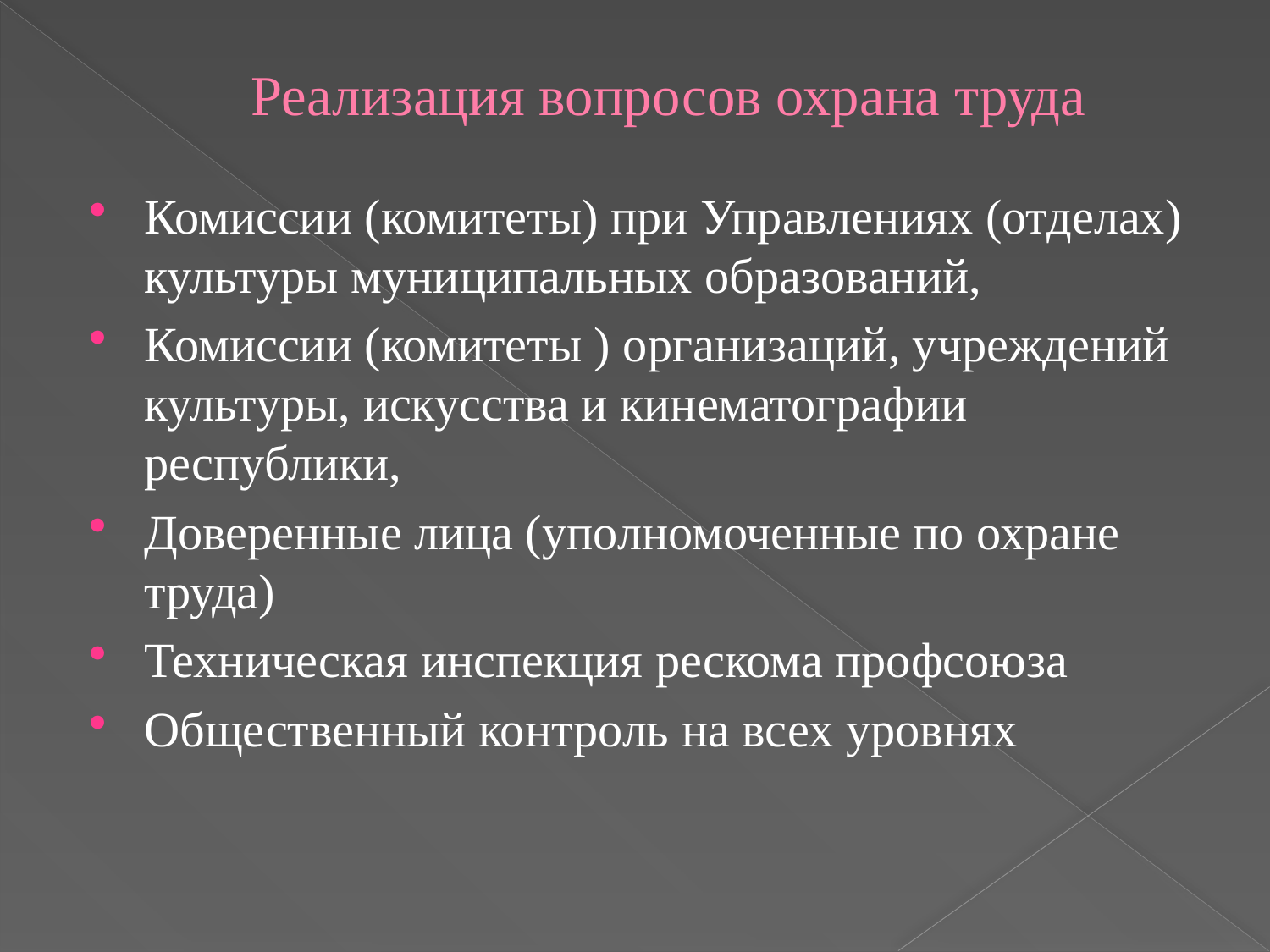

# Реализация вопросов охрана труда
Комиссии (комитеты) при Управлениях (отделах) культуры муниципальных образований,
Комиссии (комитеты ) организаций, учреждений культуры, искусства и кинематографии республики,
Доверенные лица (уполномоченные по охране труда)
Техническая инспекция рескома профсоюза
Общественный контроль на всех уровнях